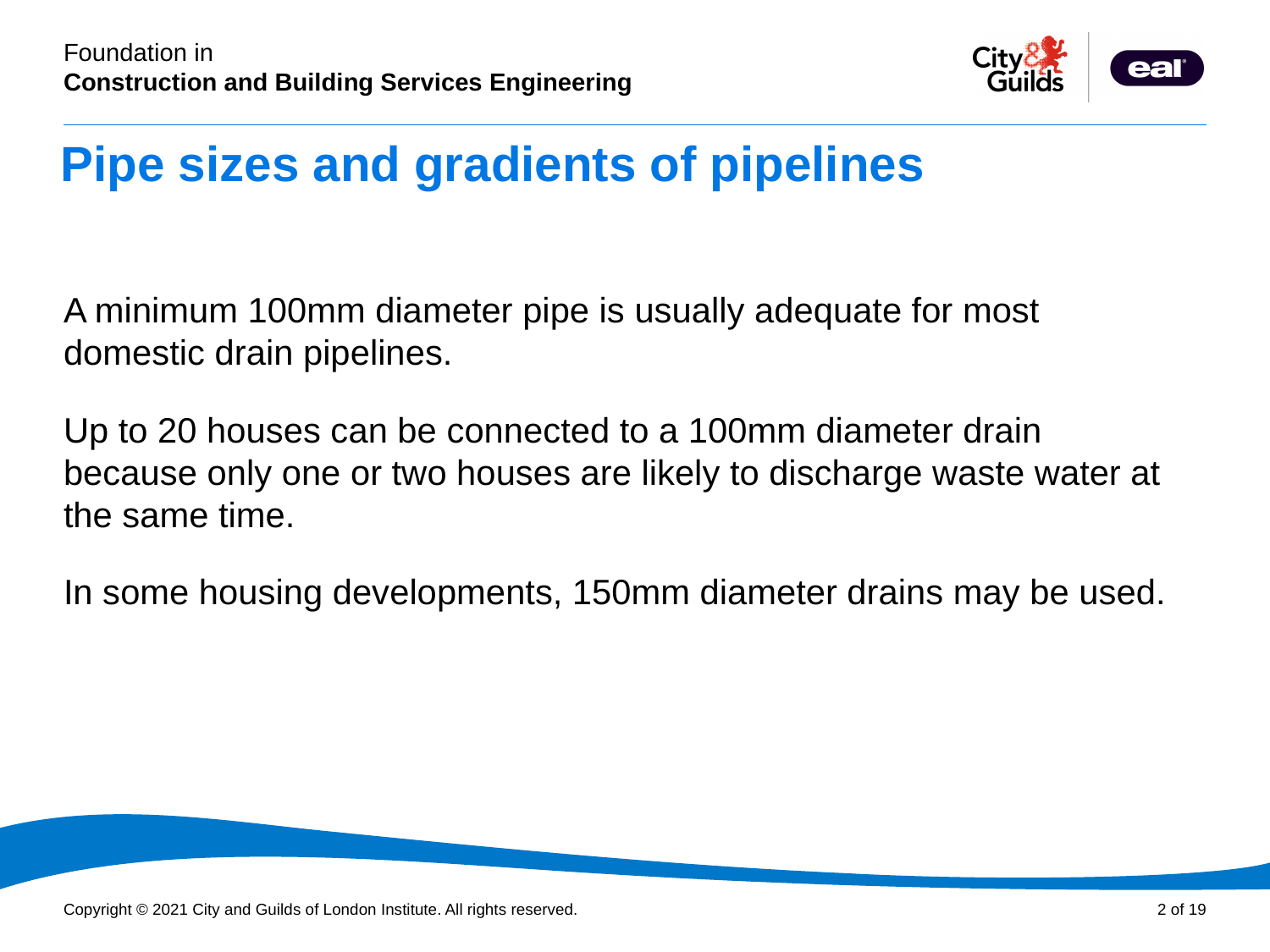

# Pipe sizes and gradients of pipelines

A minimum 100mm diameter pipe is usually adequate for most domestic drain pipelines.
Up to 20 houses can be connected to a 100mm diameter drain because only one or two houses are likely to discharge waste water at the same time.
In some housing developments, 150mm diameter drains may be used.